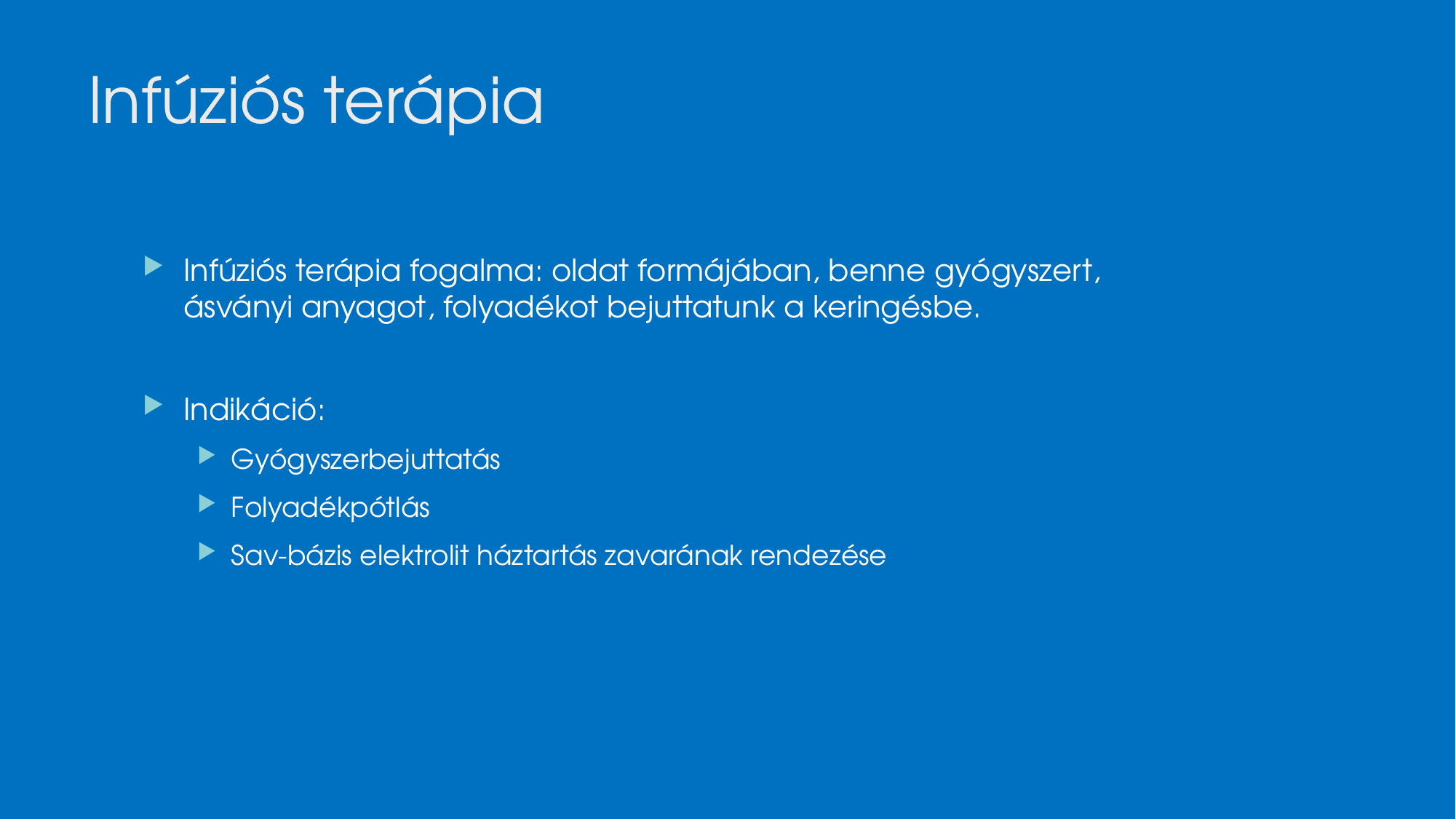

# Infúziós terápia
Infúziós terápia fogalma: oldat formájában, benne gyógyszert, ásványi anyagot, folyadékot bejuttatunk a keringésbe.

Indikáció:
Gyógyszerbejuttatás
Folyadékpótlás
Sav-bázis elektrolit háztartás zavarának rendezése